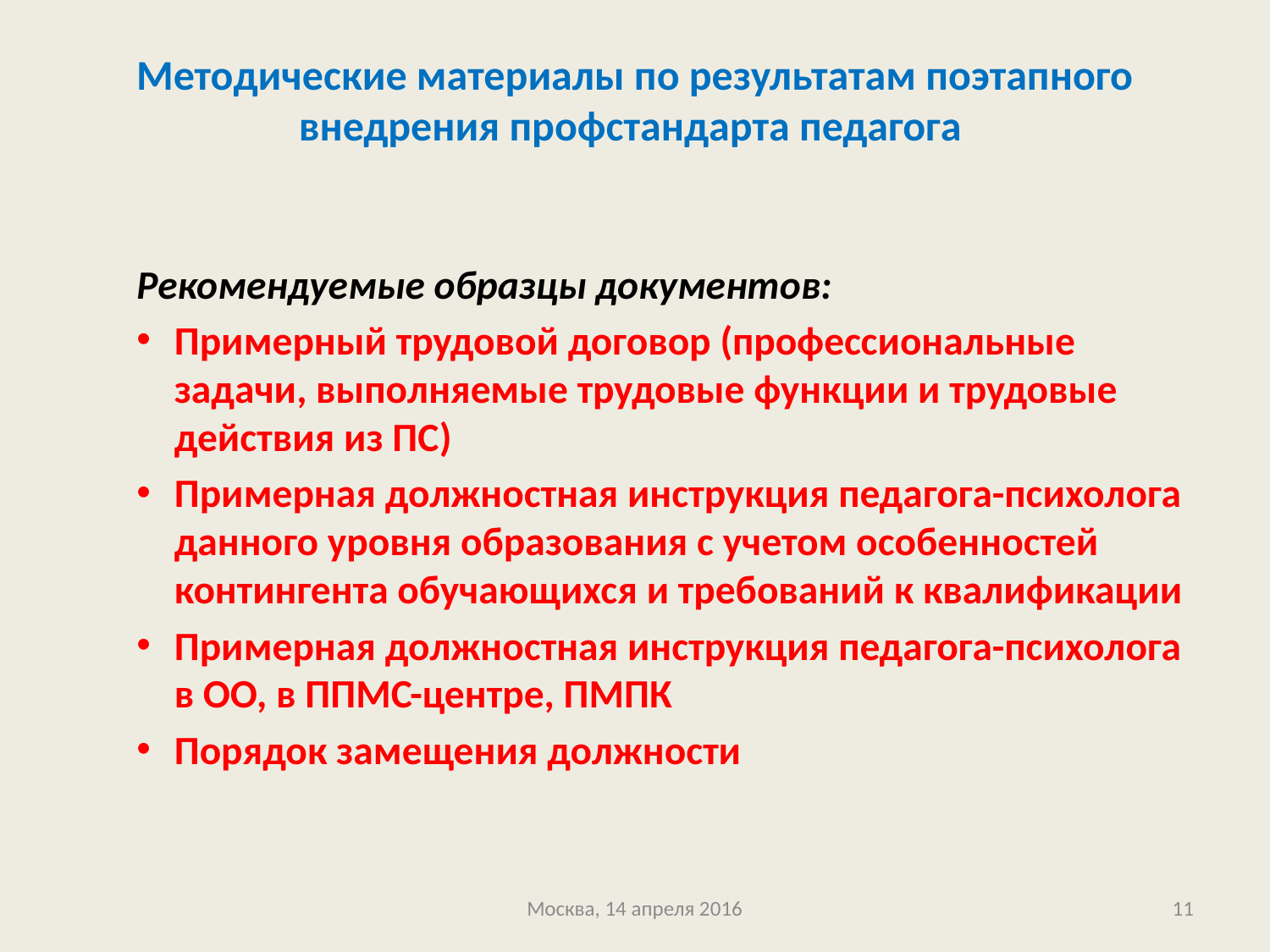

# Методические материалы по результатам поэтапного внедрения профстандарта педагога

Рекомендуемые образцы документов:
Примерный трудовой договор (профессиональные задачи, выполняемые трудовые функции и трудовые действия из ПС)
Примерная должностная инструкция педагога-психолога данного уровня образования с учетом особенностей контингента обучающихся и требований к квалификации
Примерная должностная инструкция педагога-психолога в ОО, в ППМС-центре, ПМПК
Порядок замещения должности
Москва, 14 апреля 2016
11